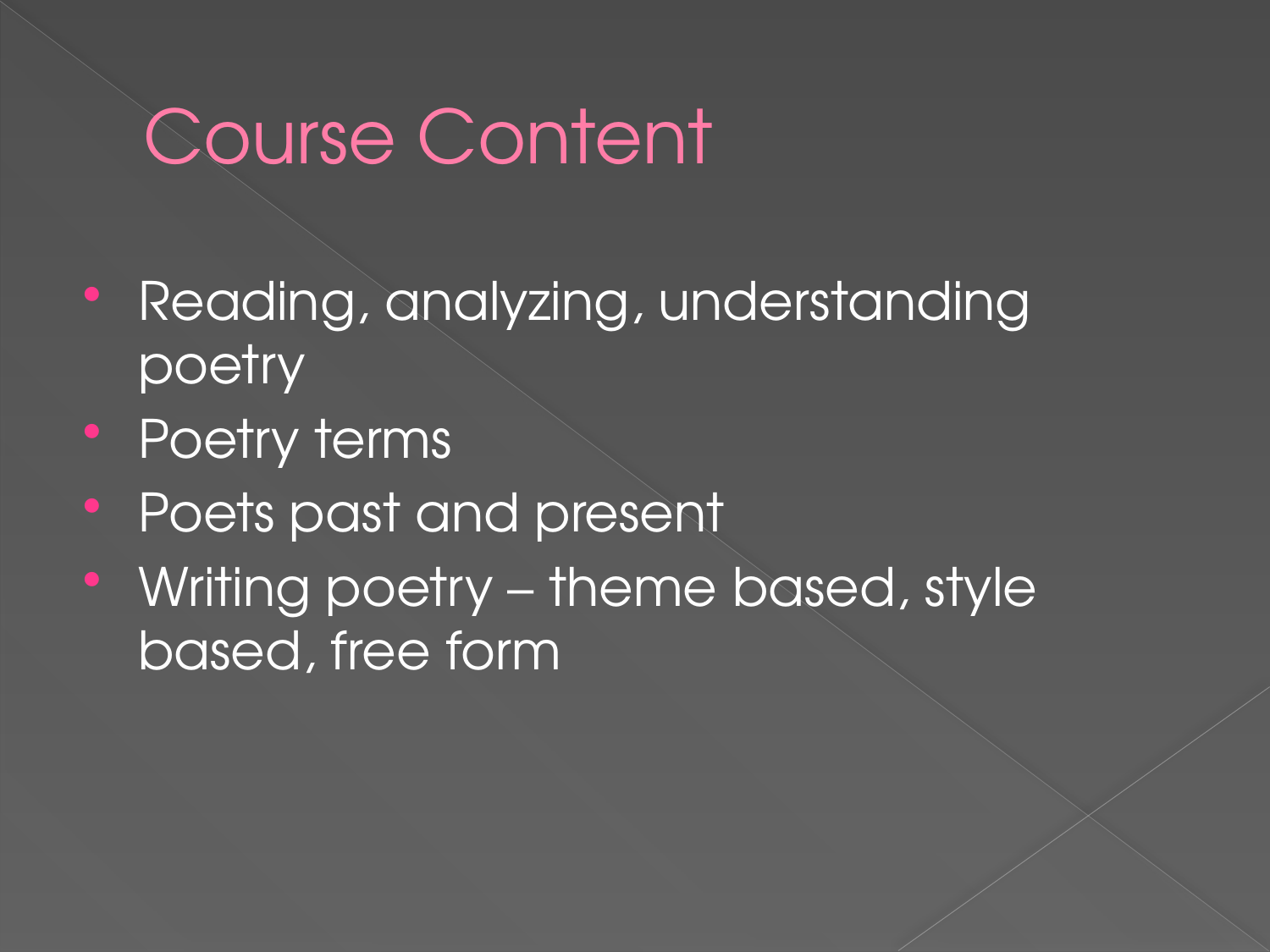

# Course Content
Reading, analyzing, understanding poetry
Poetry terms
Poets past and present
Writing poetry – theme based, style based, free form